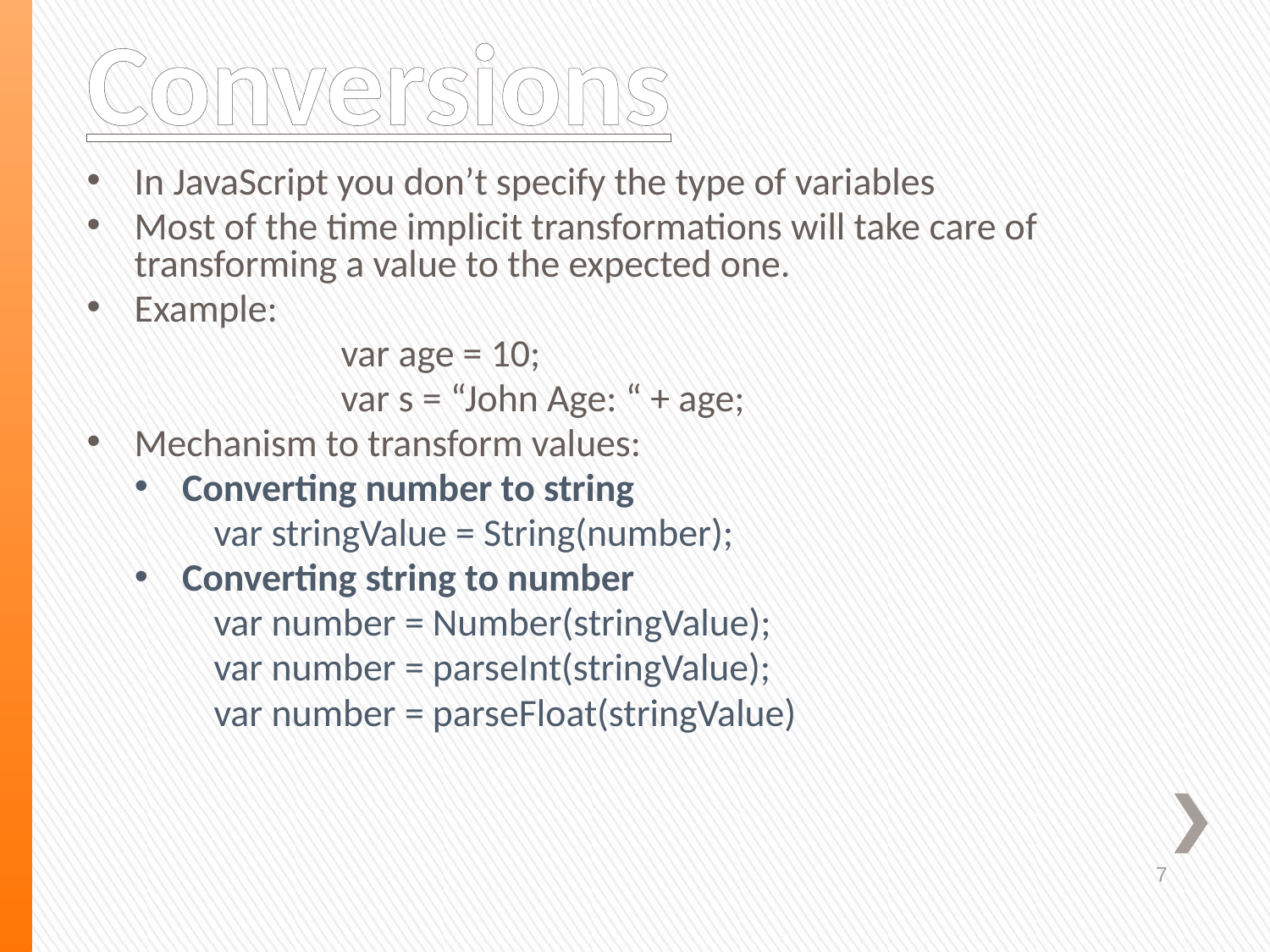

# Conversions
In JavaScript you don’t specify the type of variables
Most of the time implicit transformations will take care of transforming a value to the expected one.
Example:
		var age = 10;
		var s = “John Age: “ + age;
Mechanism to transform values:
Converting number to string
var stringValue = String(number);
Converting string to number
var number = Number(stringValue);
var number = parseInt(stringValue);
var number = parseFloat(stringValue)
7